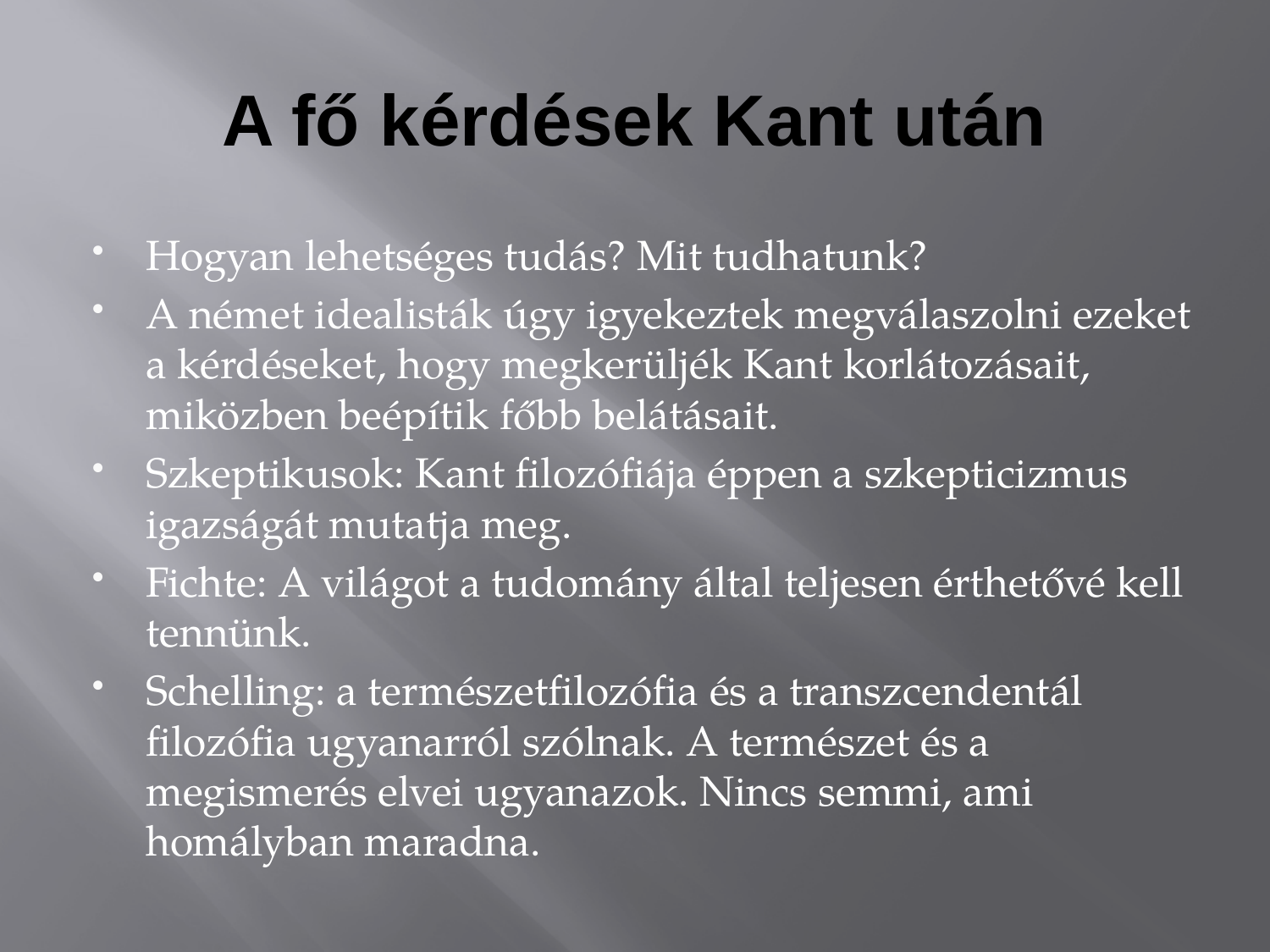

# A fő kérdések Kant után
Hogyan lehetséges tudás? Mit tudhatunk?
A német idealisták úgy igyekeztek megválaszolni ezeket a kérdéseket, hogy megkerüljék Kant korlátozásait, miközben beépítik főbb belátásait.
Szkeptikusok: Kant filozófiája éppen a szkepticizmus igazságát mutatja meg.
Fichte: A világot a tudomány által teljesen érthetővé kell tennünk.
Schelling: a természetfilozófia és a transzcendentál filozófia ugyanarról szólnak. A természet és a megismerés elvei ugyanazok. Nincs semmi, ami homályban maradna.